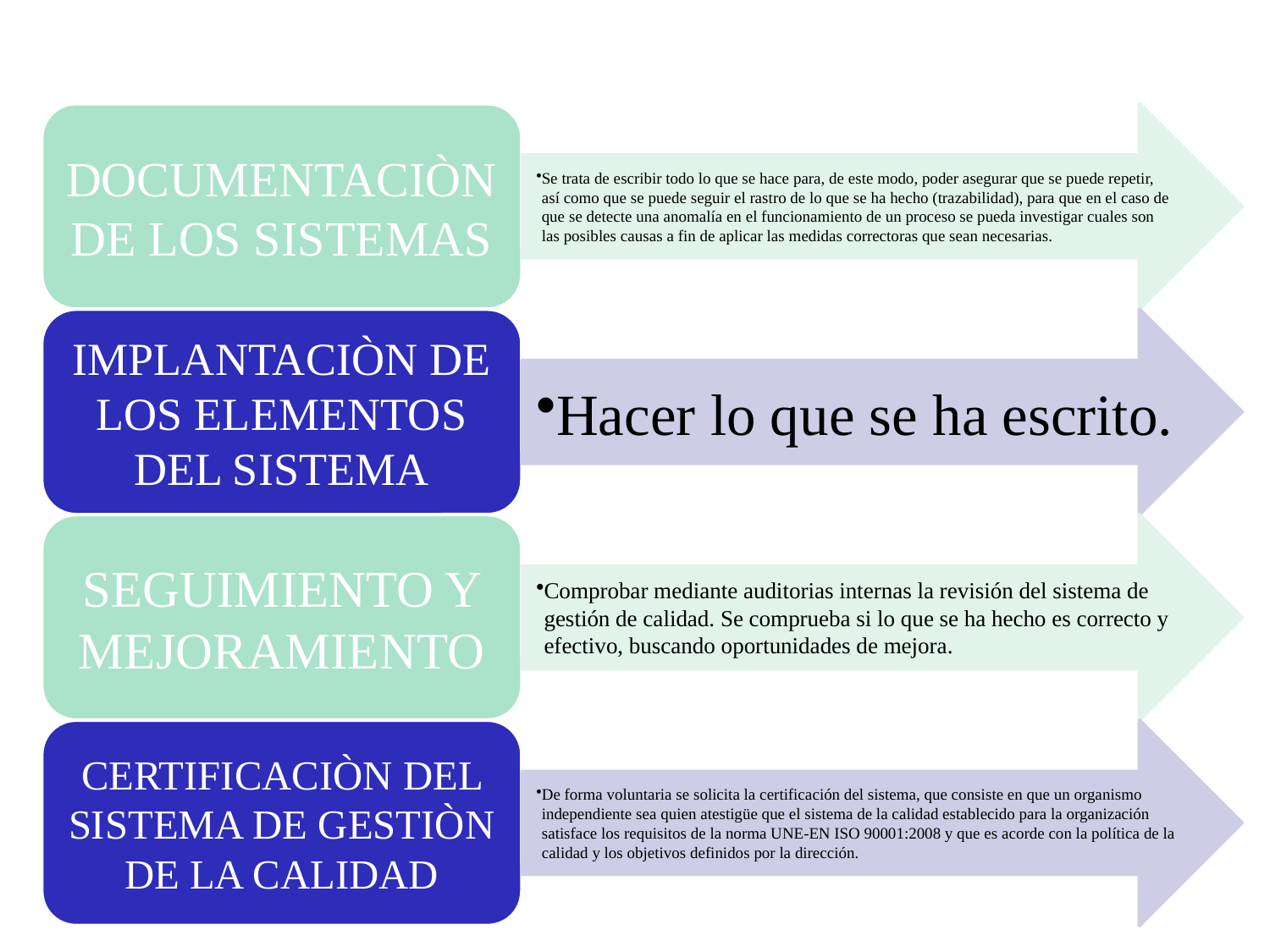

DOCUMENTACIÒN DE LOS SISTEMAS
IMPLANTACIÒN DE LOS ELEMENTOS DEL SISTEMA
Hacer lo que se ha escrito.
SEGUIMIENTO Y MEJORAMIENTO
CERTIFICACIÒN DEL SISTEMA DE GESTIÒN DE LA CALIDAD
De forma voluntaria se solicita la certificación del sistema, que consiste en que un organismo independiente sea quien atestigüe que el sistema de la calidad establecido para la organización satisface los requisitos de la norma UNE-EN ISO 90001:2008 y que es acorde con la política de la calidad y los objetivos definidos por la dirección.
Se trata de escribir todo lo que se hace para, de este modo, poder asegurar que se puede repetir, así como que se puede seguir el rastro de lo que se ha hecho (trazabilidad), para que en el caso de que se detecte una anomalía en el funcionamiento de un proceso se pueda investigar cuales son las posibles causas a fin de aplicar las medidas correctoras que sean necesarias.
Comprobar mediante auditorias internas la revisión del sistema de gestión de calidad. Se comprueba si lo que se ha hecho es correcto y efectivo, buscando oportunidades de mejora.